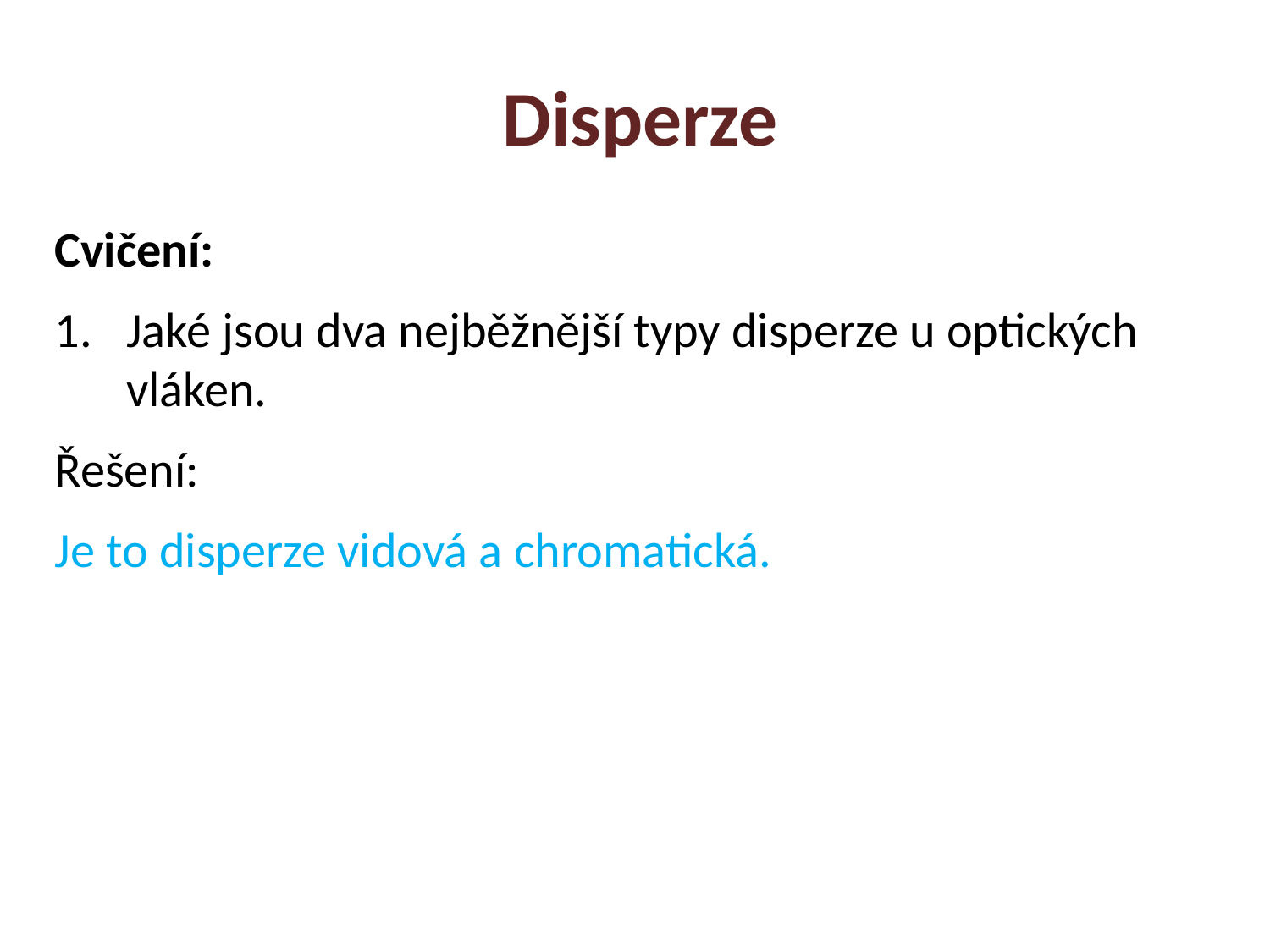

Disperze
Cvičení:
Jaké jsou dva nejběžnější typy disperze u optických vláken.
Řešení:
Je to disperze vidová a chromatická.